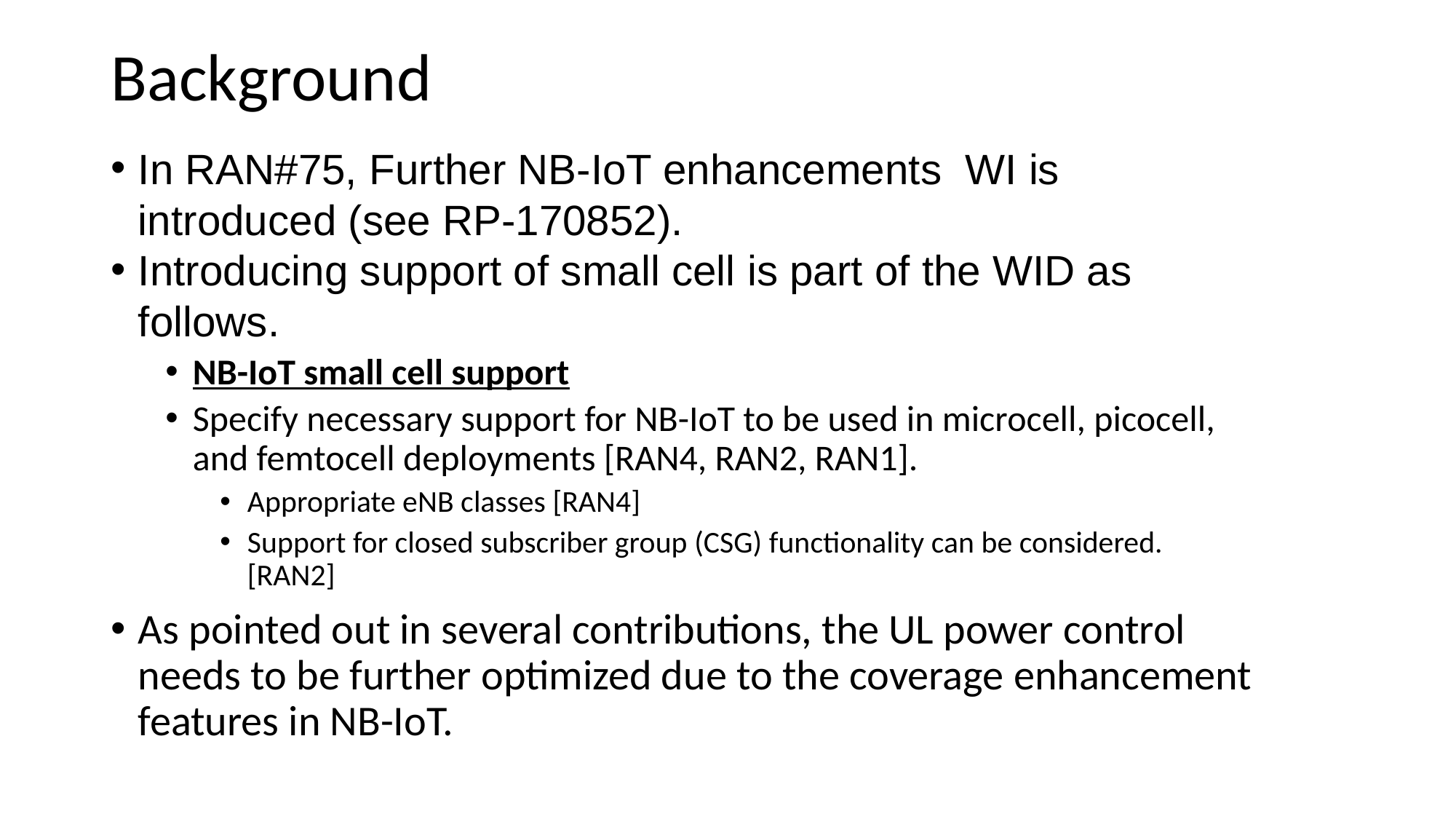

# Background
In RAN#75, Further NB-IoT enhancements  WI is introduced (see RP-170852).
Introducing support of small cell is part of the WID as follows.
NB-IoT small cell support
Specify necessary support for NB-IoT to be used in microcell, picocell, and femtocell deployments [RAN4, RAN2, RAN1].
Appropriate eNB classes [RAN4]
Support for closed subscriber group (CSG) functionality can be considered. [RAN2]
As pointed out in several contributions, the UL power control needs to be further optimized due to the coverage enhancement features in NB-IoT.